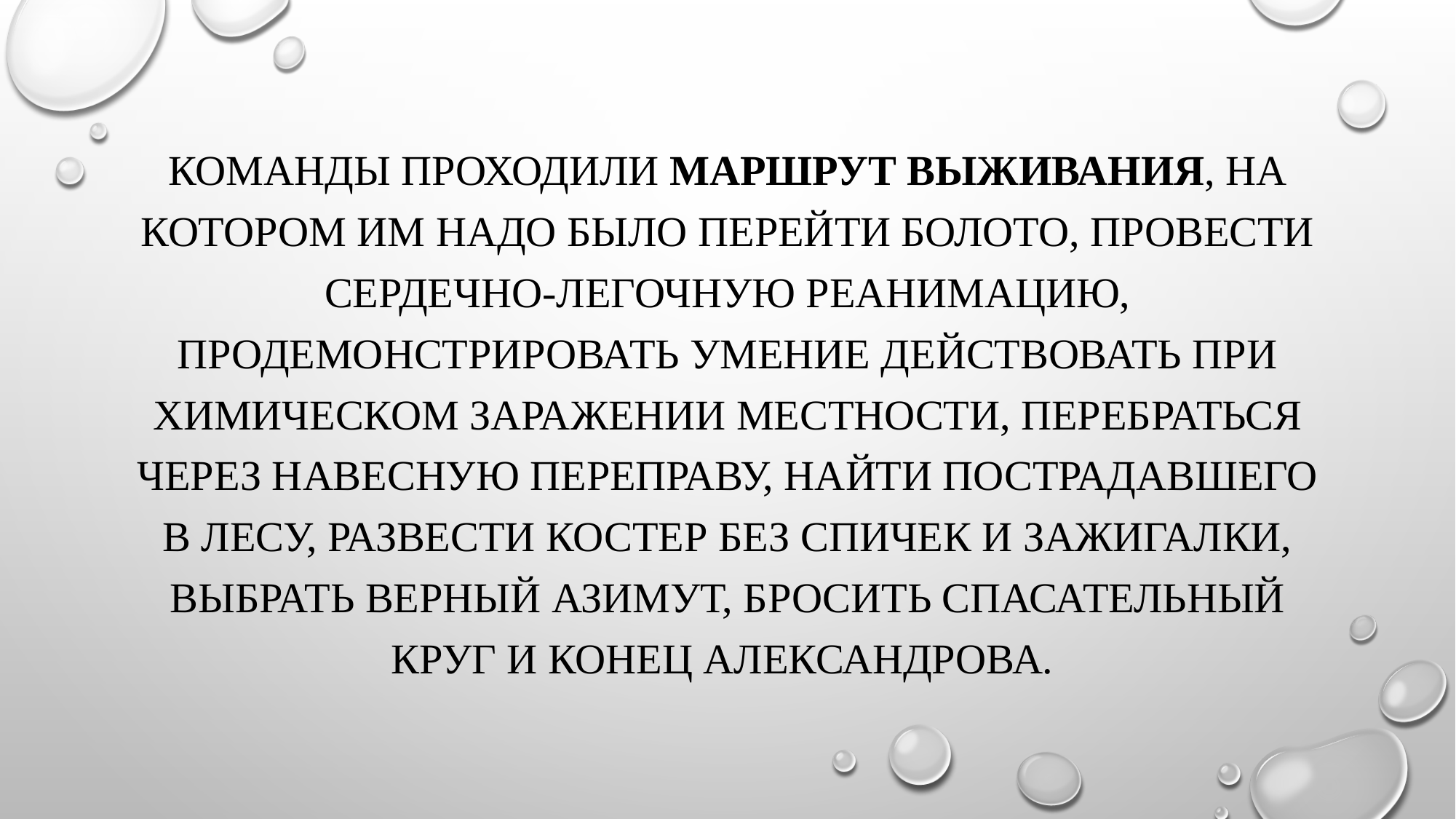

команды проходили маршрут выживания, на котором им надо было перейти болото, провести сердечно-легочную реанимацию, продемонстрировать умение действовать при химическом заражении местности, перебраться через навесную переправу, найти пострадавшего в лесу, развести костер без спичек и зажигалки, выбрать верный азимут, бросить спасательный круг и конец Александрова.